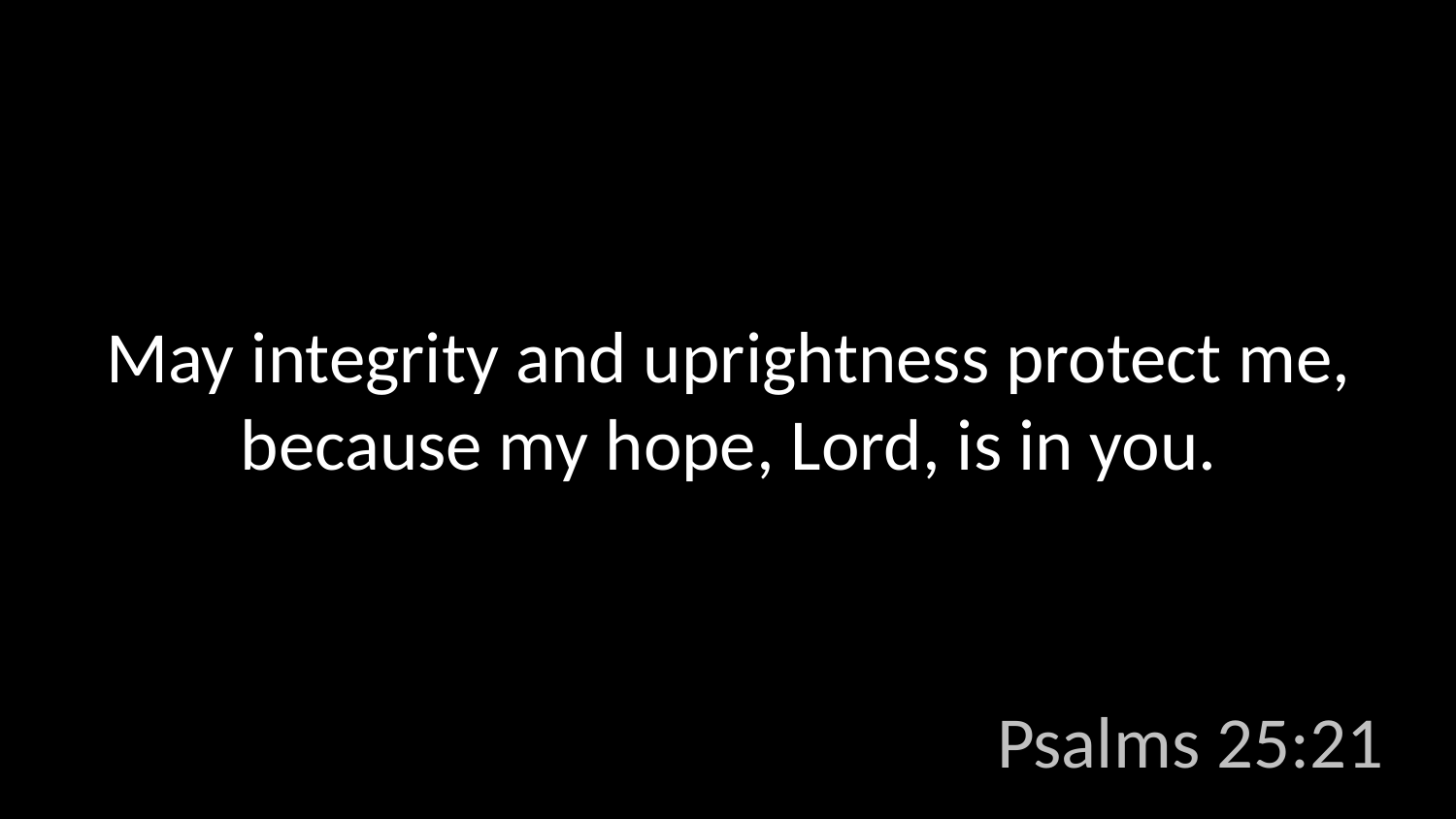

May integrity and uprightness protect me, because my hope, Lord, is in you.
Psalms 25:21